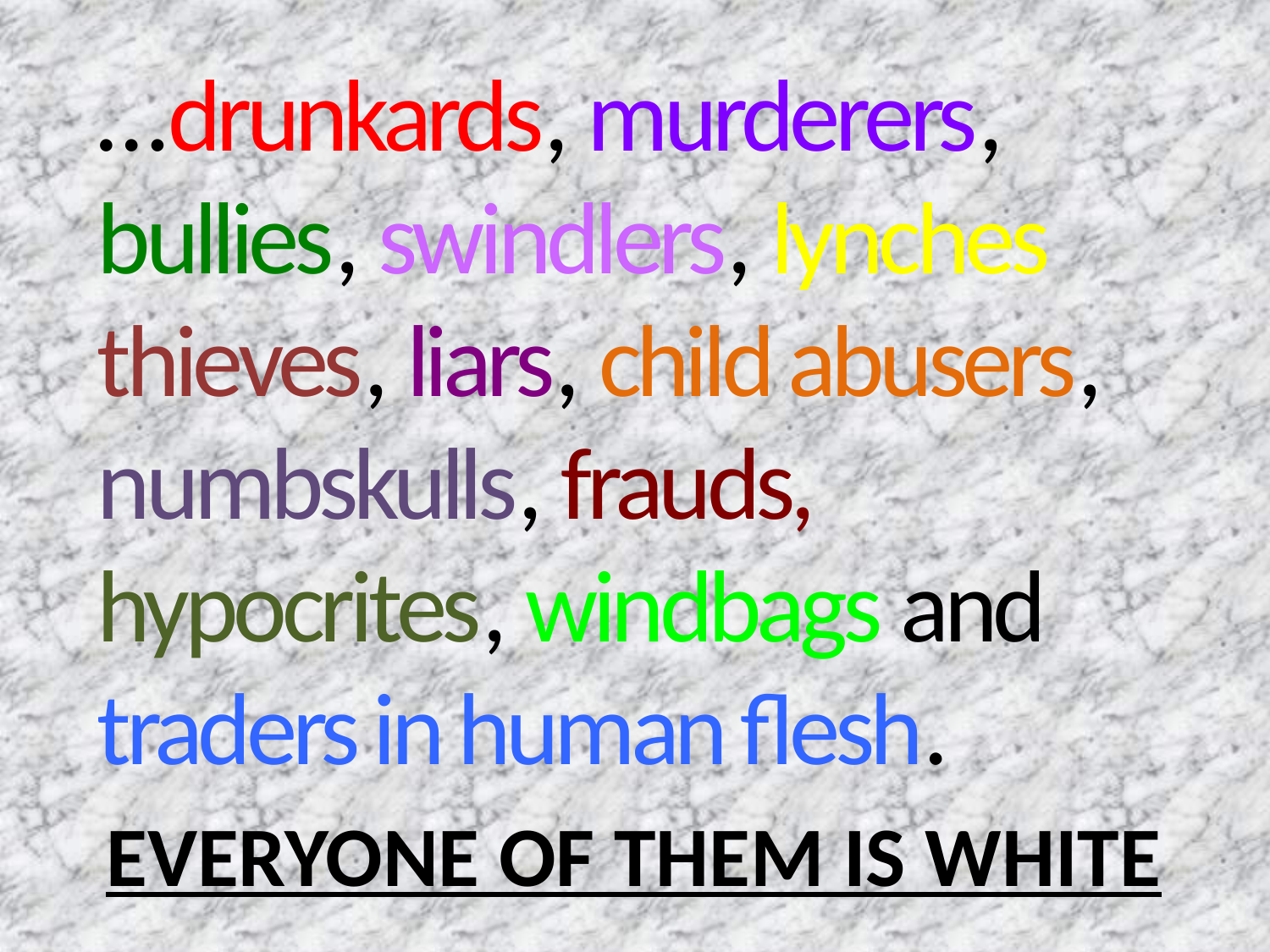

…drunkards, murderers, bullies, swindlers, lynches thieves, liars, child abusers, numbskulls, frauds, hypocrites, windbags and traders in human flesh.
EVERYONE OF THEM IS WHITE